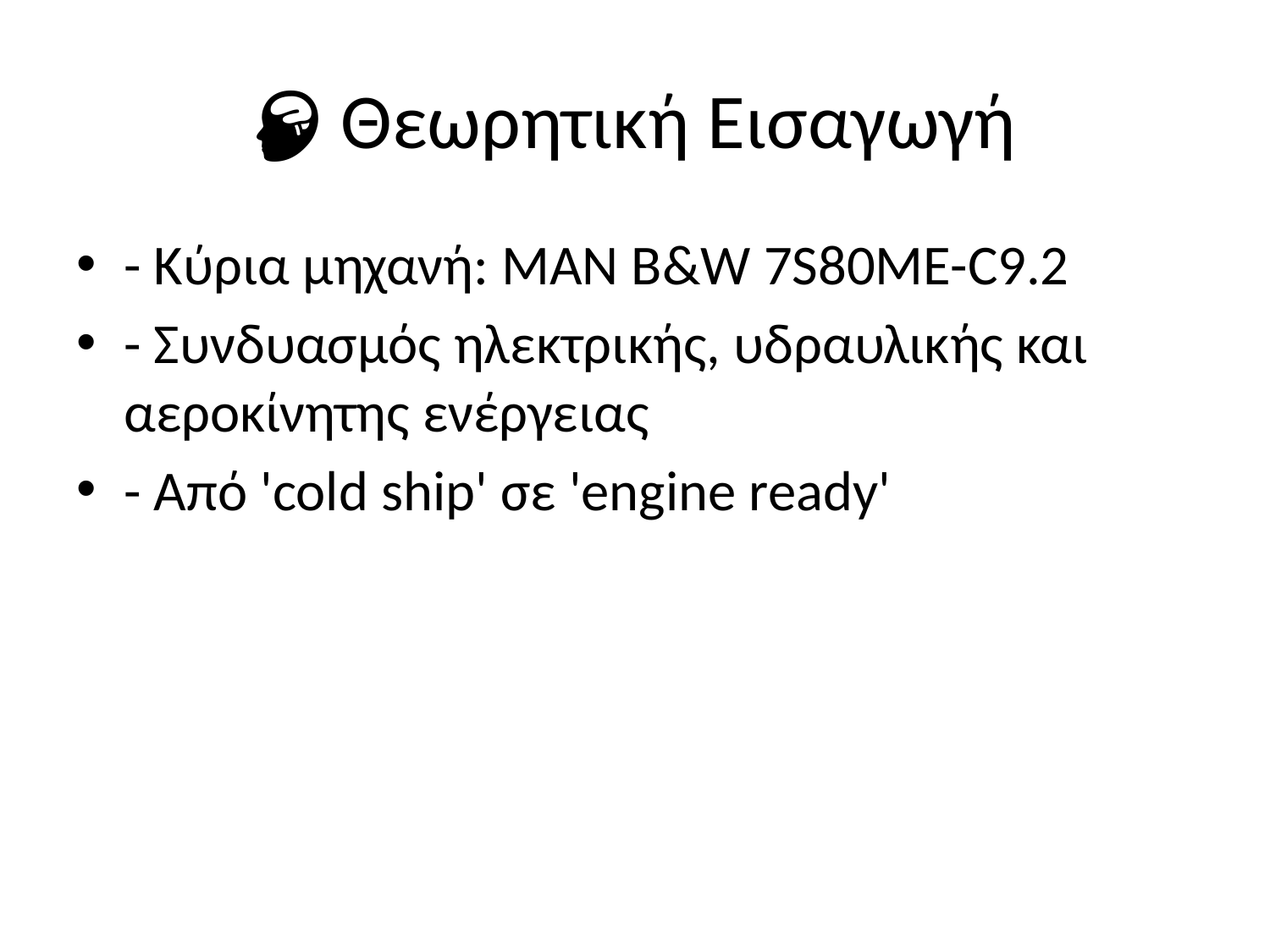

# 🧠 Θεωρητική Εισαγωγή
- Κύρια μηχανή: MAN B&W 7S80ME-C9.2
- Συνδυασμός ηλεκτρικής, υδραυλικής και αεροκίνητης ενέργειας
- Από 'cold ship' σε 'engine ready'